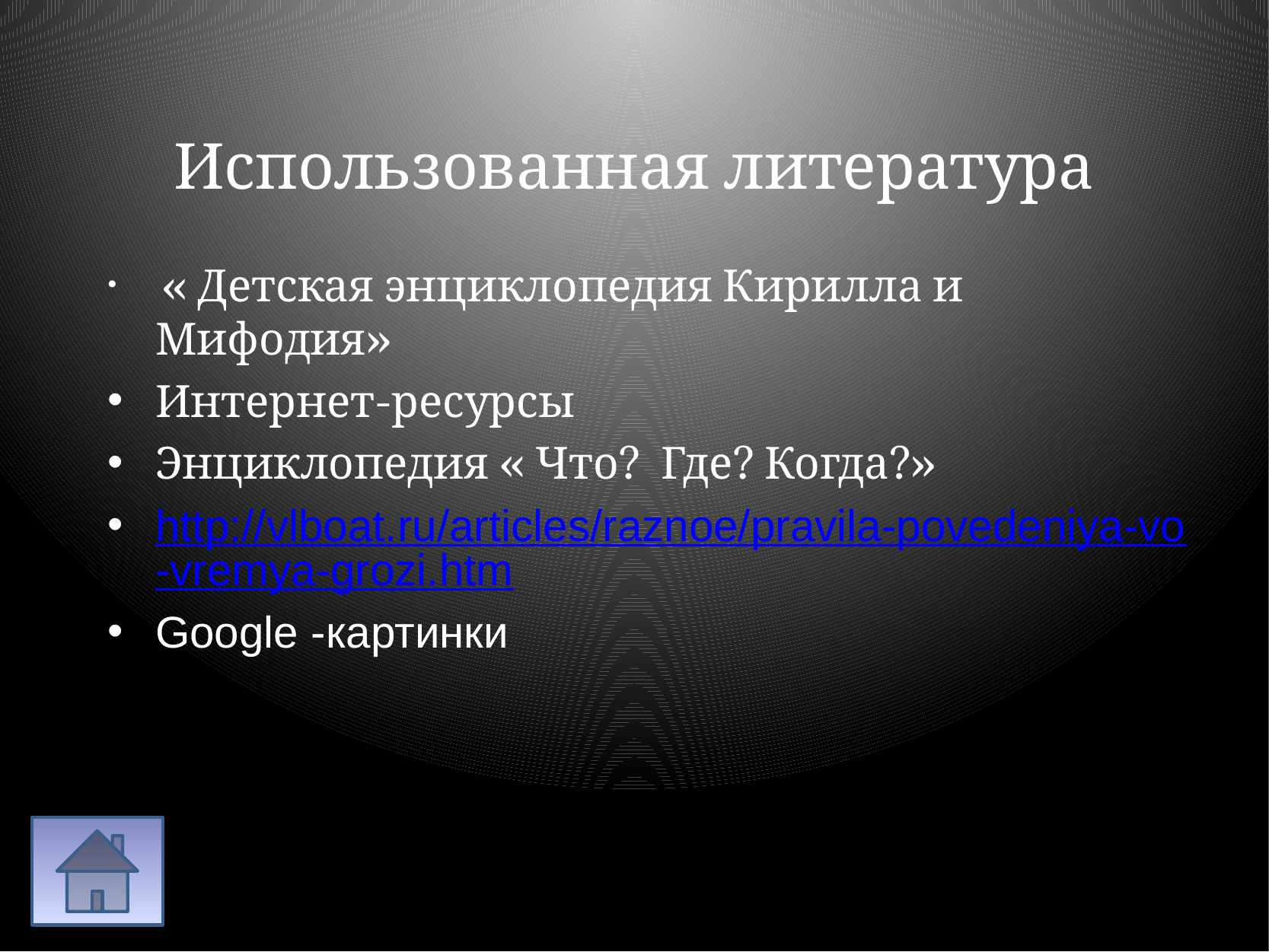

# Использованная литература
 « Детская энциклопедия Кирилла и Мифодия»
Интернет-ресурсы
Энциклопедия « Что?  Где? Когда?»
http://vlboat.ru/articles/raznoe/pravila-povedeniya-vo-vremya-grozi.htm
Google -картинки